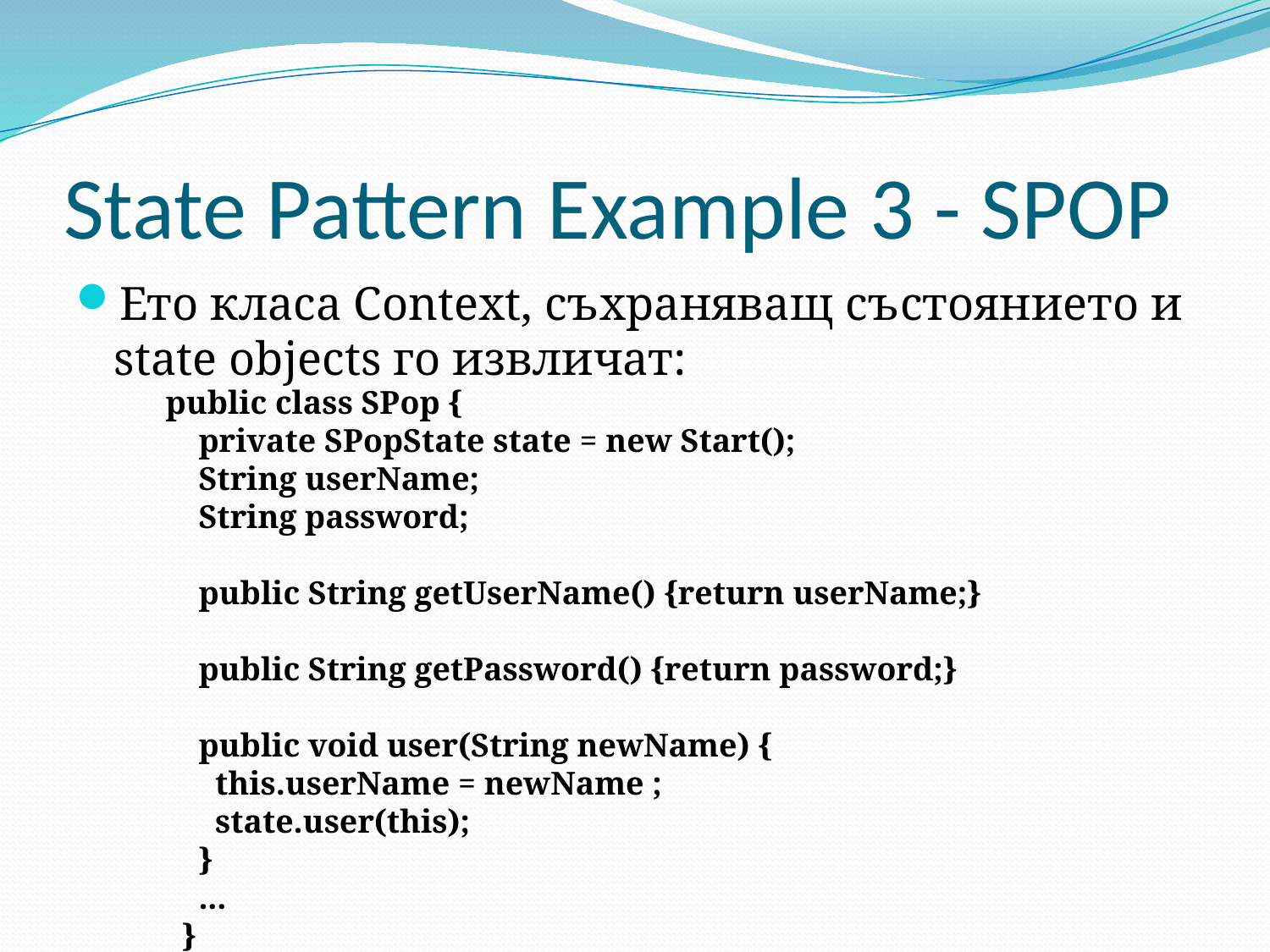

# State Pattern Example 3 - SPOP
Ето класа Context, съхраняващ състоянието и state objects го извличат:
 public class SPop {
     private SPopState state = new Start();
     String userName;
     String password;

     public String getUserName() {return userName;}

     public String getPassword() {return password;}

     public void user(String newName) {
       this.userName = newName ;
       state.user(this);
     }
     ...
   }